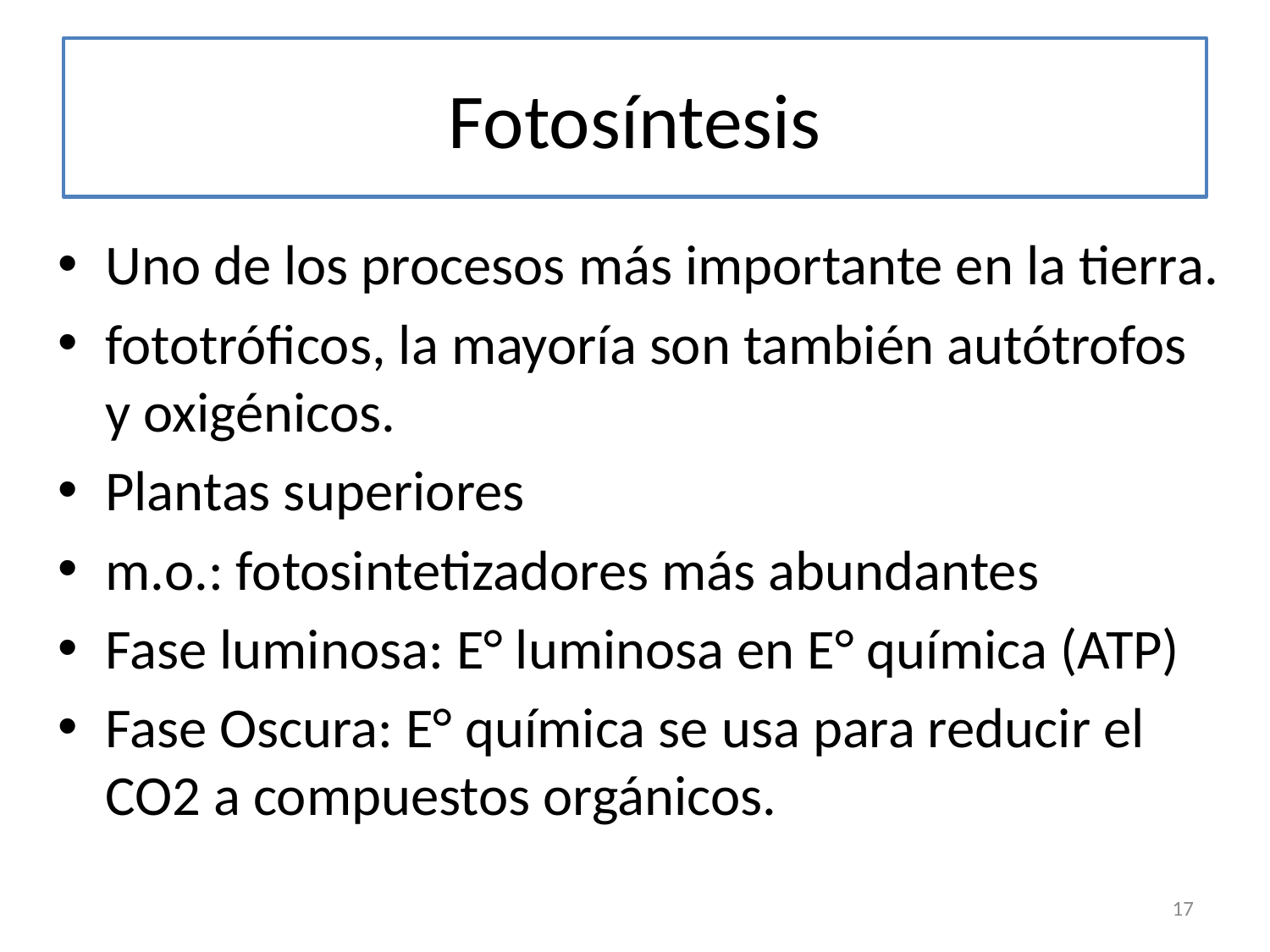

# Fotosíntesis
Uno de los procesos más importante en la tierra.
fototróficos, la mayoría son también autótrofos y oxigénicos.
Plantas superiores
m.o.: fotosintetizadores más abundantes
Fase luminosa: E° luminosa en E° química (ATP)
Fase Oscura: E° química se usa para reducir el CO2 a compuestos orgánicos.

17